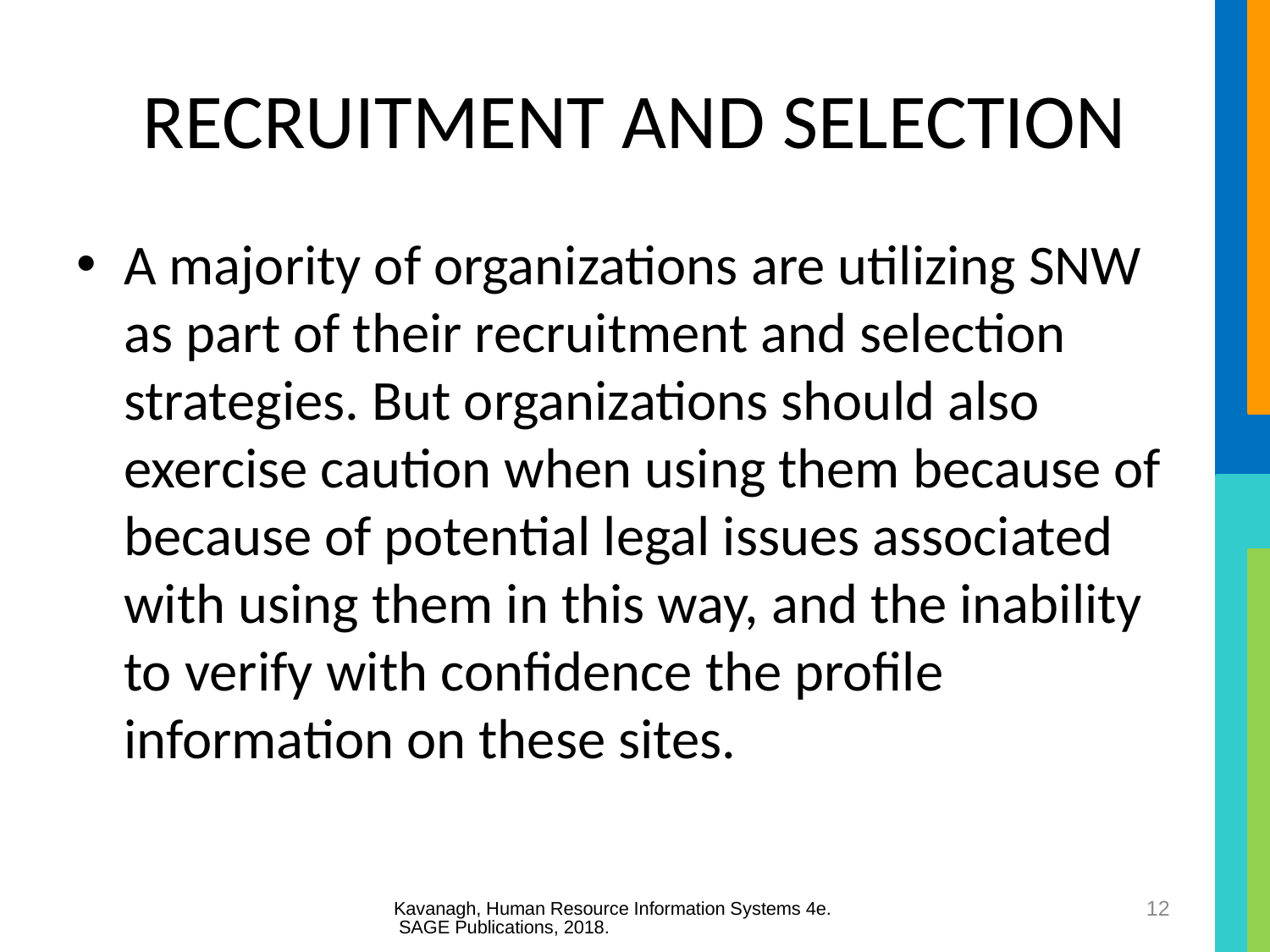

# RECRUITMENT AND SELECTION
A majority of organizations are utilizing SNW as part of their recruitment and selection strategies. But organizations should also exercise caution when using them because of because of potential legal issues associated with using them in this way, and the inability to verify with confidence the profile information on these sites.
Kavanagh, Human Resource Information Systems 4e. SAGE Publications, 2018.
12